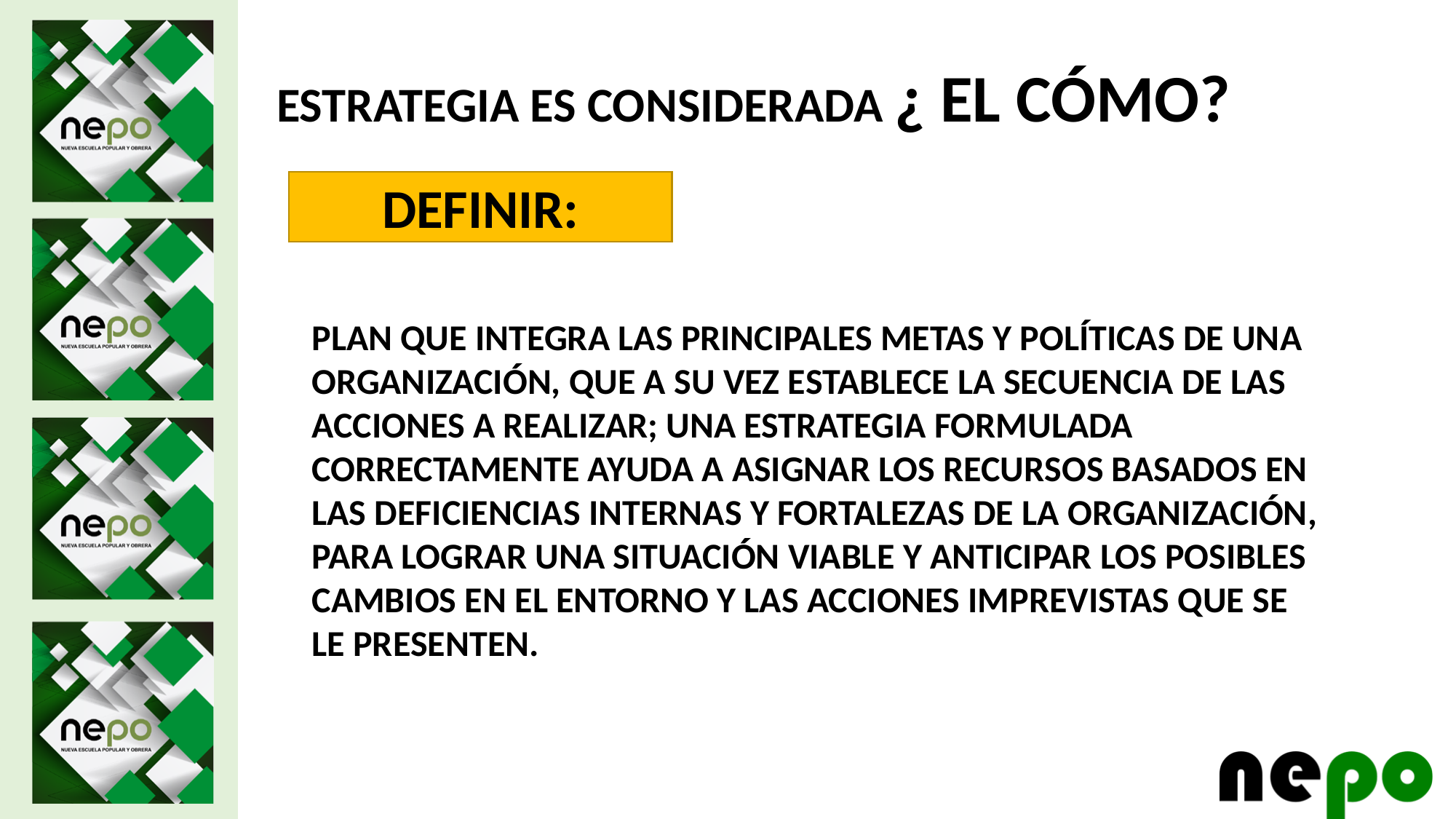

ESTRATEGIA ES CONSIDERADA ¿ EL CÓMO?
DEFINIR:
PLAN QUE INTEGRA LAS PRINCIPALES METAS Y POLÍTICAS DE UNA ORGANIZACIÓN, QUE A SU VEZ ESTABLECE LA SECUENCIA DE LAS ACCIONES A REALIZAR; UNA ESTRATEGIA FORMULADA CORRECTAMENTE AYUDA A ASIGNAR LOS RECURSOS BASADOS EN LAS DEFICIENCIAS INTERNAS Y FORTALEZAS DE LA ORGANIZACIÓN, PARA LOGRAR UNA SITUACIÓN VIABLE Y ANTICIPAR LOS POSIBLES CAMBIOS EN EL ENTORNO Y LAS ACCIONES IMPREVISTAS QUE SE LE PRESENTEN.